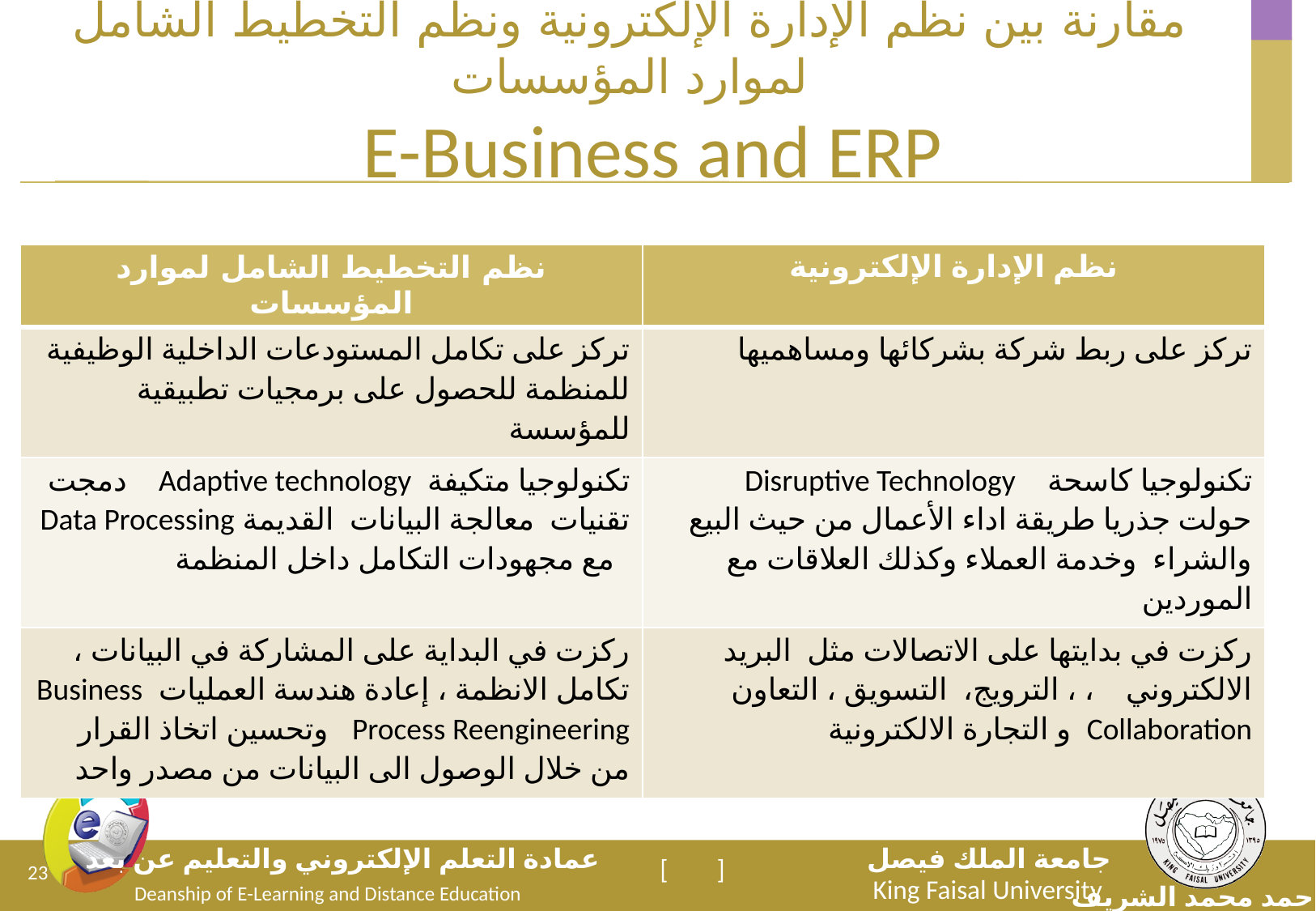

# مقارنة بين نظم الإدارة الإلكترونية ونظم التخطيط الشامل لموارد المؤسسات E-Business and ERP
| نظم التخطيط الشامل لموارد المؤسسات | نظم الإدارة الإلكترونية |
| --- | --- |
| تركز على تكامل المستودعات الداخلية الوظيفية للمنظمة للحصول على برمجيات تطبيقية للمؤسسة | تركز على ربط شركة بشركائها ومساهميها |
| تكنولوجيا متكيفة Adaptive technology دمجت تقنيات معالجة البيانات القديمة Data Processing مع مجهودات التكامل داخل المنظمة | تكنولوجيا كاسحة Disruptive Technology حولت جذريا طريقة اداء الأعمال من حيث البيع والشراء وخدمة العملاء وكذلك العلاقات مع الموردين |
| ركزت في البداية على المشاركة في البيانات ، تكامل الانظمة ، إعادة هندسة العمليات Business Process Reengineering وتحسين اتخاذ القرار من خلال الوصول الى البيانات من مصدر واحد | ركزت في بدايتها على الاتصالات مثل البريد الالكتروني ، ، الترويج، التسويق ، التعاون Collaboration و التجارة الالكترونية |
23